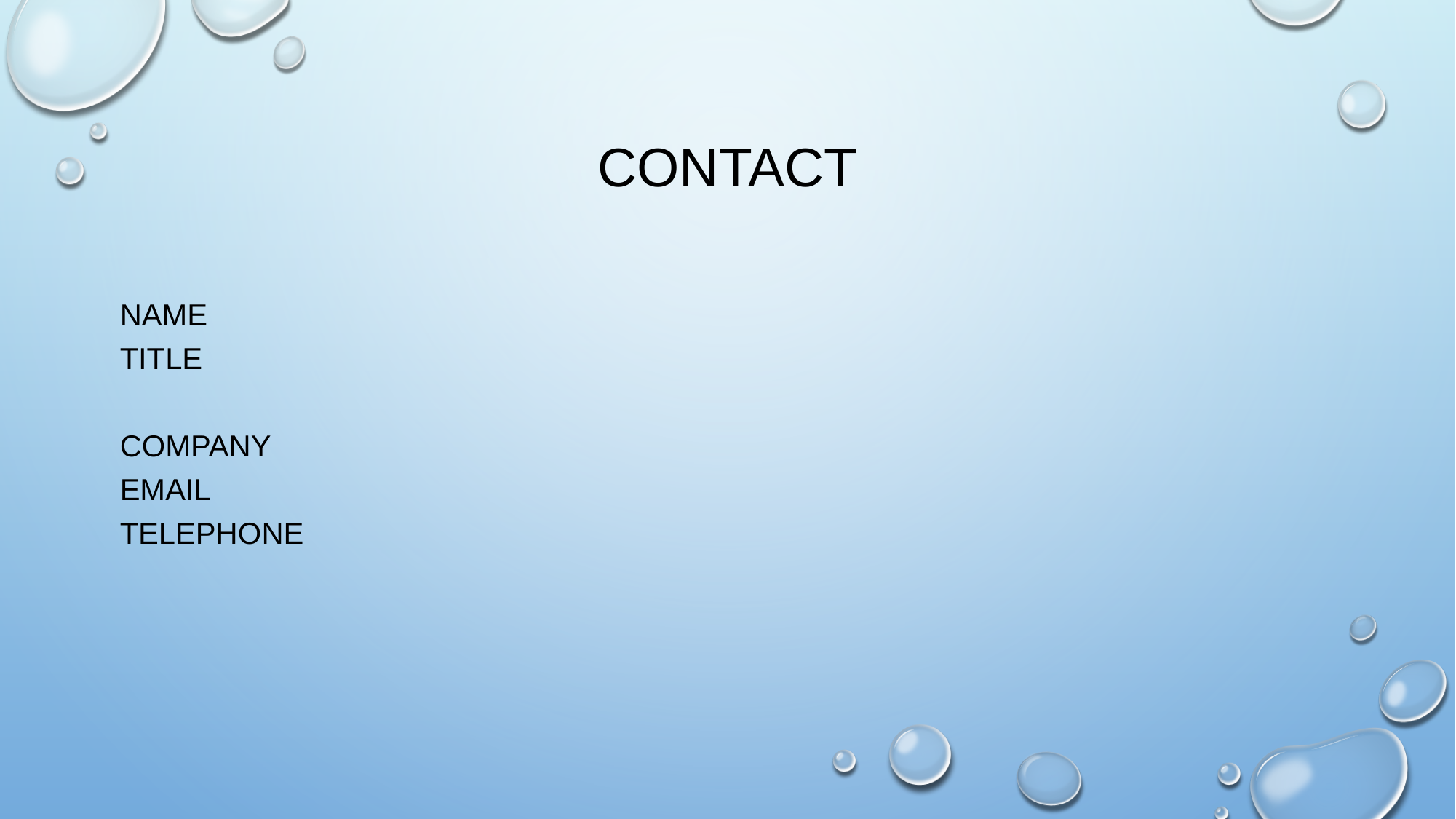

# Contact
NAME
TITLE
COMPANY
EMAIL
TELEPHONE